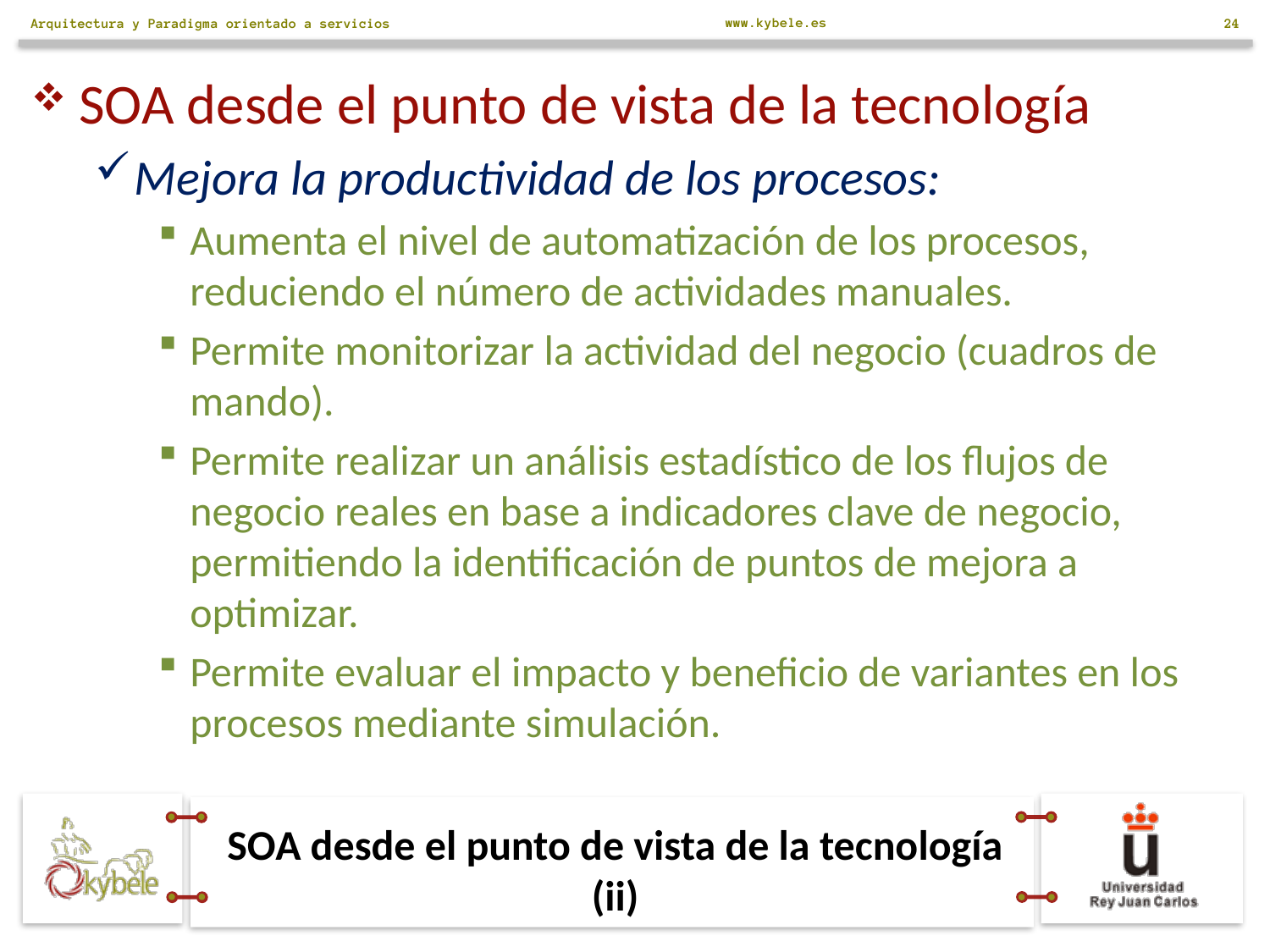

Arquitectura y Paradigma orientado a servicios
24
SOA desde el punto de vista de la tecnología
Mejora la productividad de los procesos:
Aumenta el nivel de automatización de los procesos, reduciendo el número de actividades manuales.
Permite monitorizar la actividad del negocio (cuadros de mando).
Permite realizar un análisis estadístico de los flujos de negocio reales en base a indicadores clave de negocio, permitiendo la identificación de puntos de mejora a optimizar.
Permite evaluar el impacto y beneficio de variantes en los procesos mediante simulación.
# SOA desde el punto de vista de la tecnología (ii)